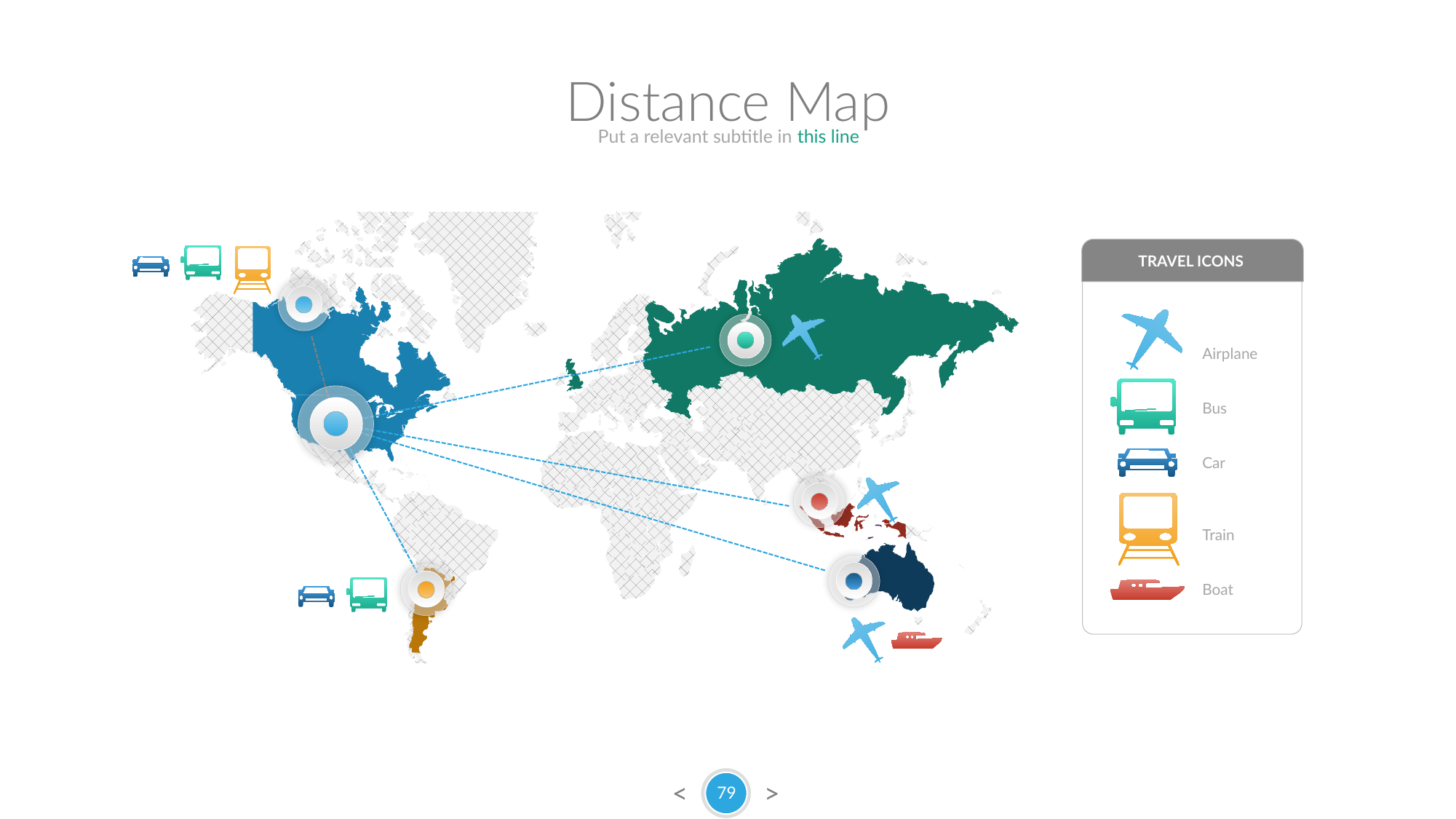

Distance Map
Put a relevant subtitle in this line

TRAVEL ICONS

Airplane

Bus

Car

Train

Boat

79